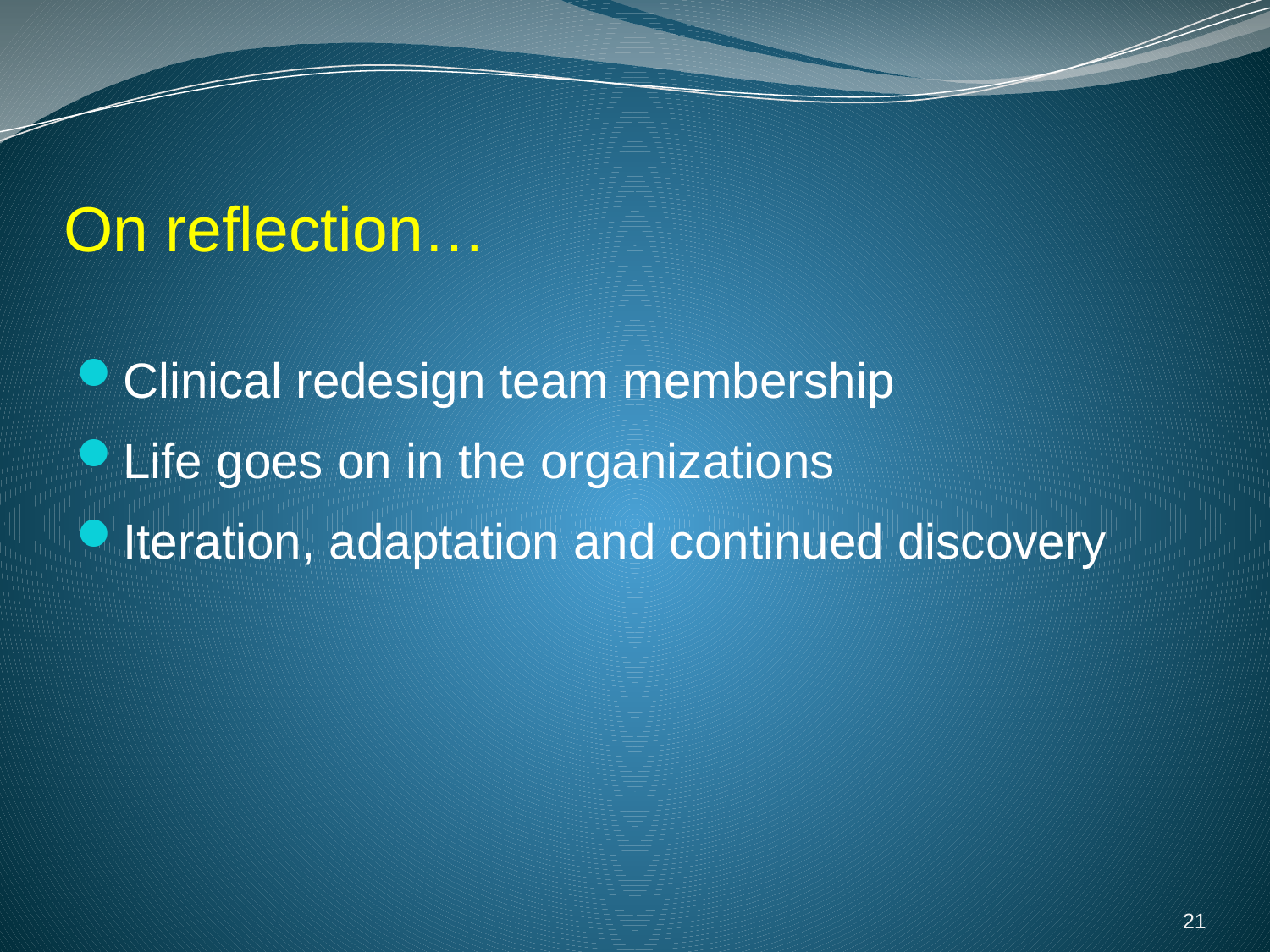

# On reflection…
Clinical redesign team membership
Life goes on in the organizations
Iteration, adaptation and continued discovery
21